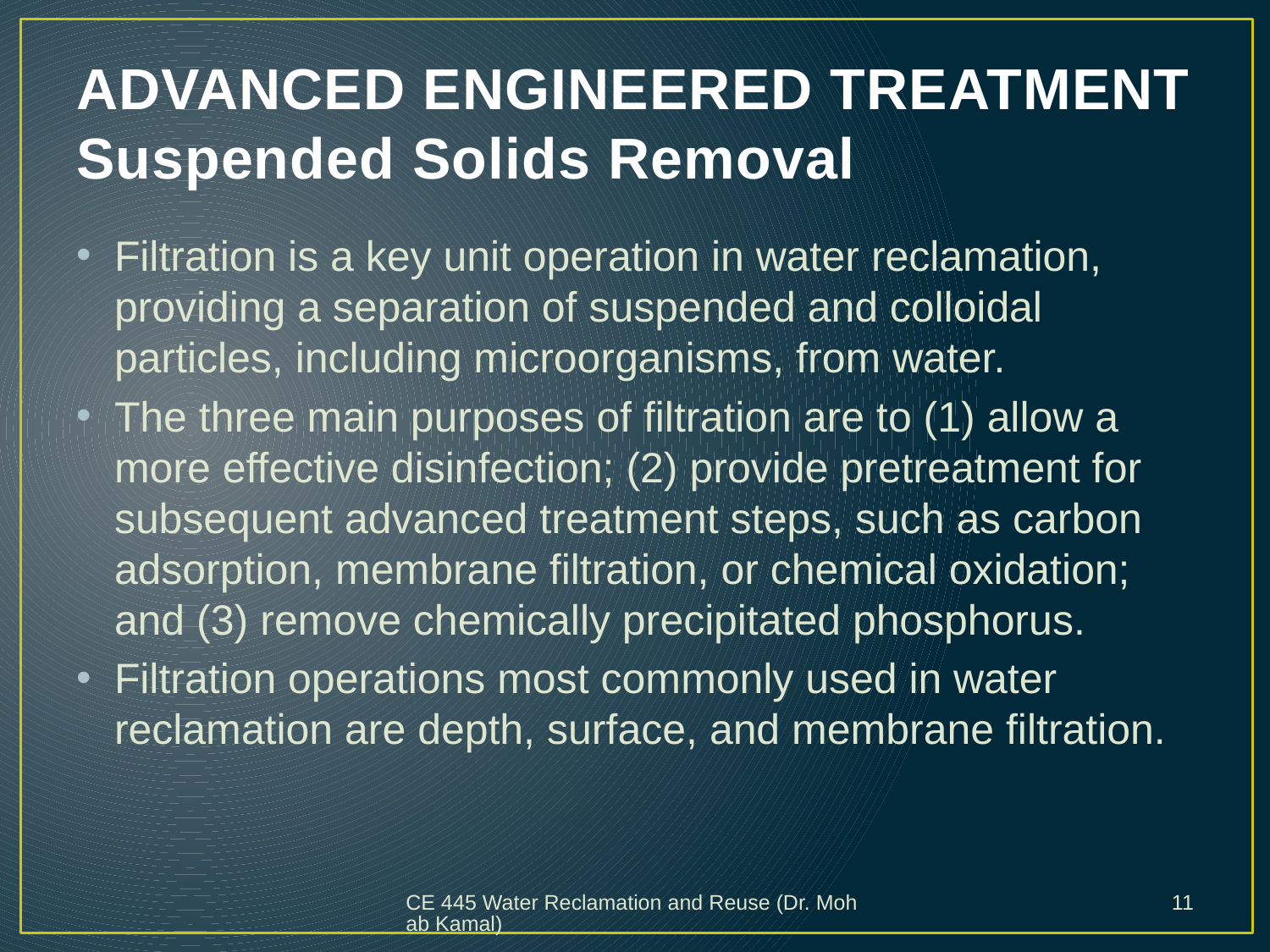

# ADVANCED ENGINEERED TREATMENT Suspended Solids Removal
Filtration is a key unit operation in water reclamation, providing a separation of suspended and colloidal particles, including microorganisms, from water.
The three main purposes of filtration are to (1) allow a more effective disinfection; (2) provide pretreatment for subsequent advanced treatment steps, such as carbon adsorption, membrane filtration, or chemical oxidation; and (3) remove chemically precipitated phosphorus.
Filtration operations most commonly used in water reclamation are depth, surface, and membrane filtration.
CE 445 Water Reclamation and Reuse (Dr. Mohab Kamal)
11